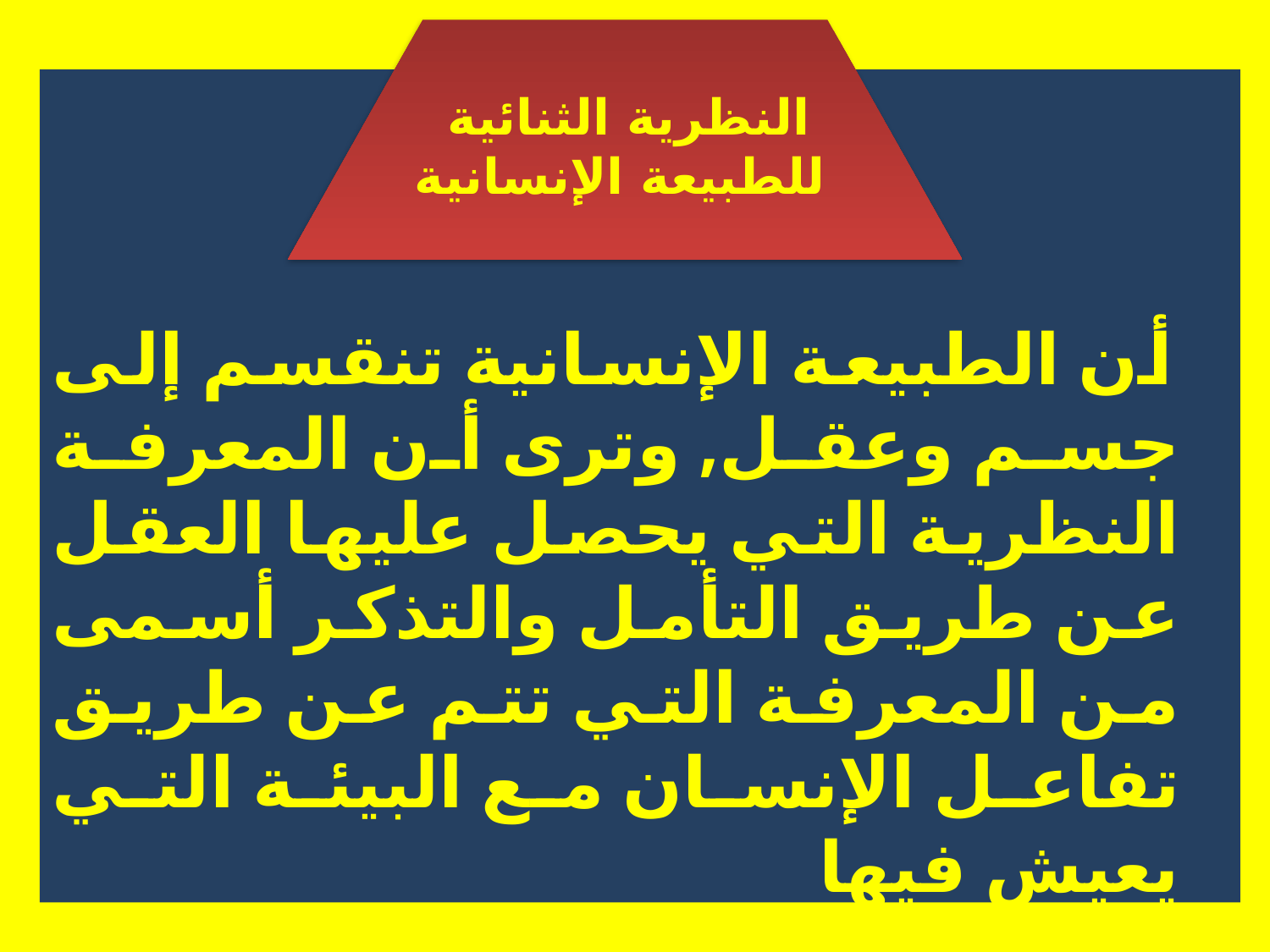

أن الطبيعة الإنسانية تنقسم إلى جسم وعقل, وترى أن المعرفة النظرية التي يحصل عليها العقل عن طريق التأمل والتذكر أسمى من المعرفة التي تتم عن طريق تفاعل الإنسان مع البيئة التي يعيش فيها
النظرية الثنائية
للطبيعة الإنسانية